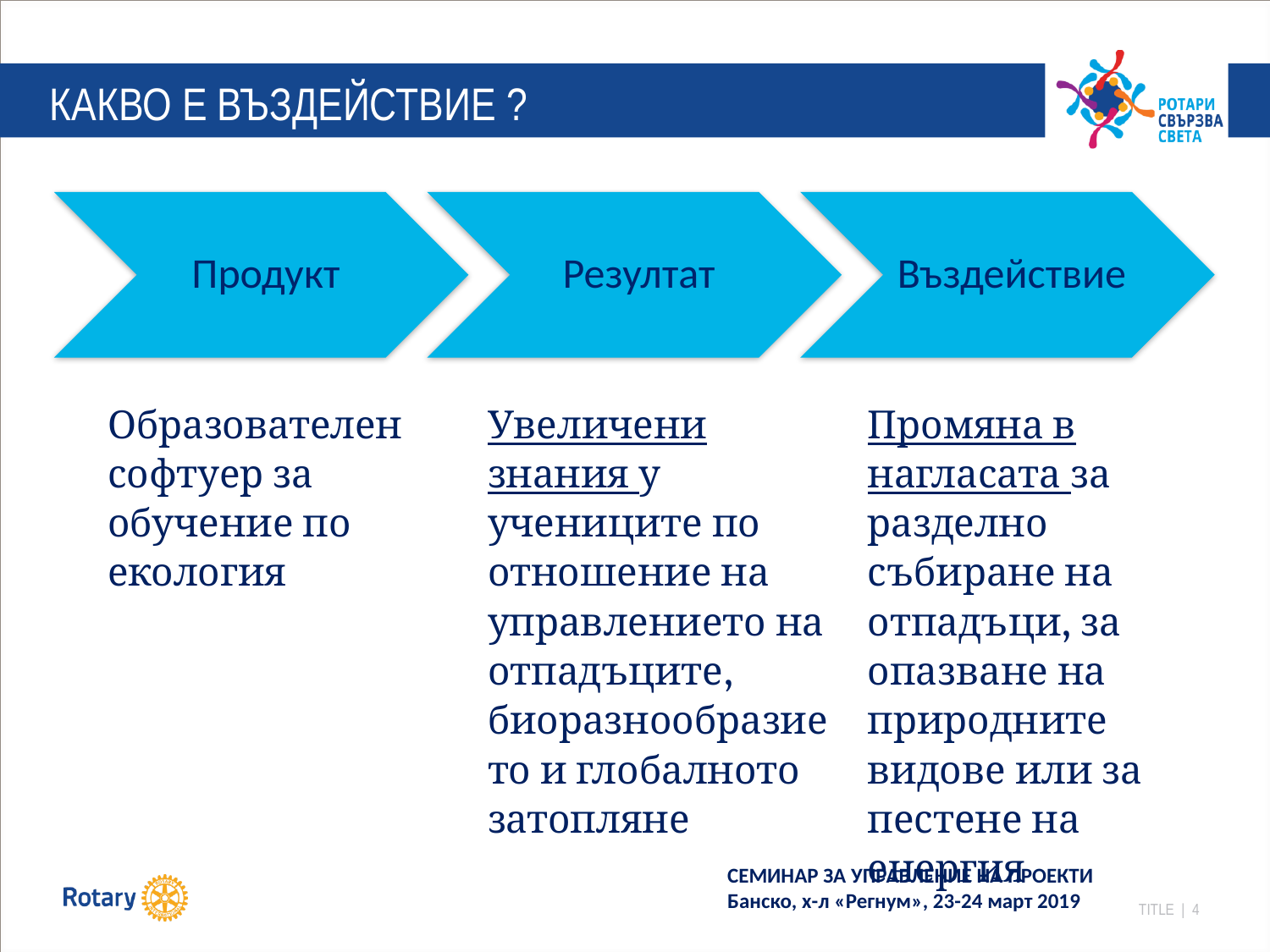

# КАКВО Е ВЪЗДЕЙСТВИЕ ?
Продукт
Резултат
Въздействие

| Образователен софтуер за обучение по екология | Увеличени знания у учениците по отношение на управлението на отпадъците, биоразнообразието и глобалното затопляне | Промяна в нагласата за разделно събиране на отпадъци, за опазване на природните видове или за пестене на енергия |
| --- | --- | --- |